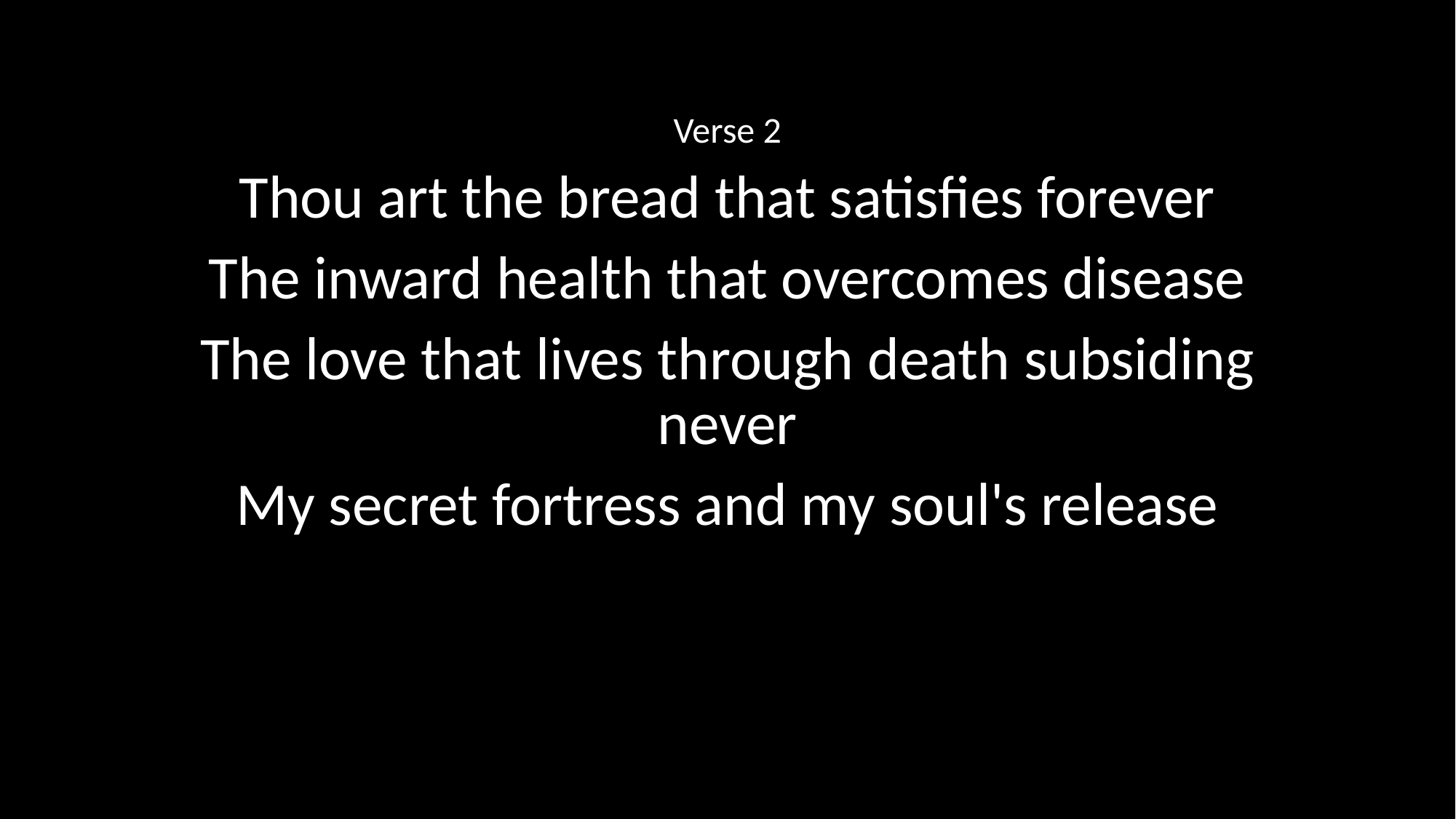

Verse 2
Thou art the bread that satisfies forever
The inward health that overcomes disease
The love that lives through death subsiding never
My secret fortress and my soul's release